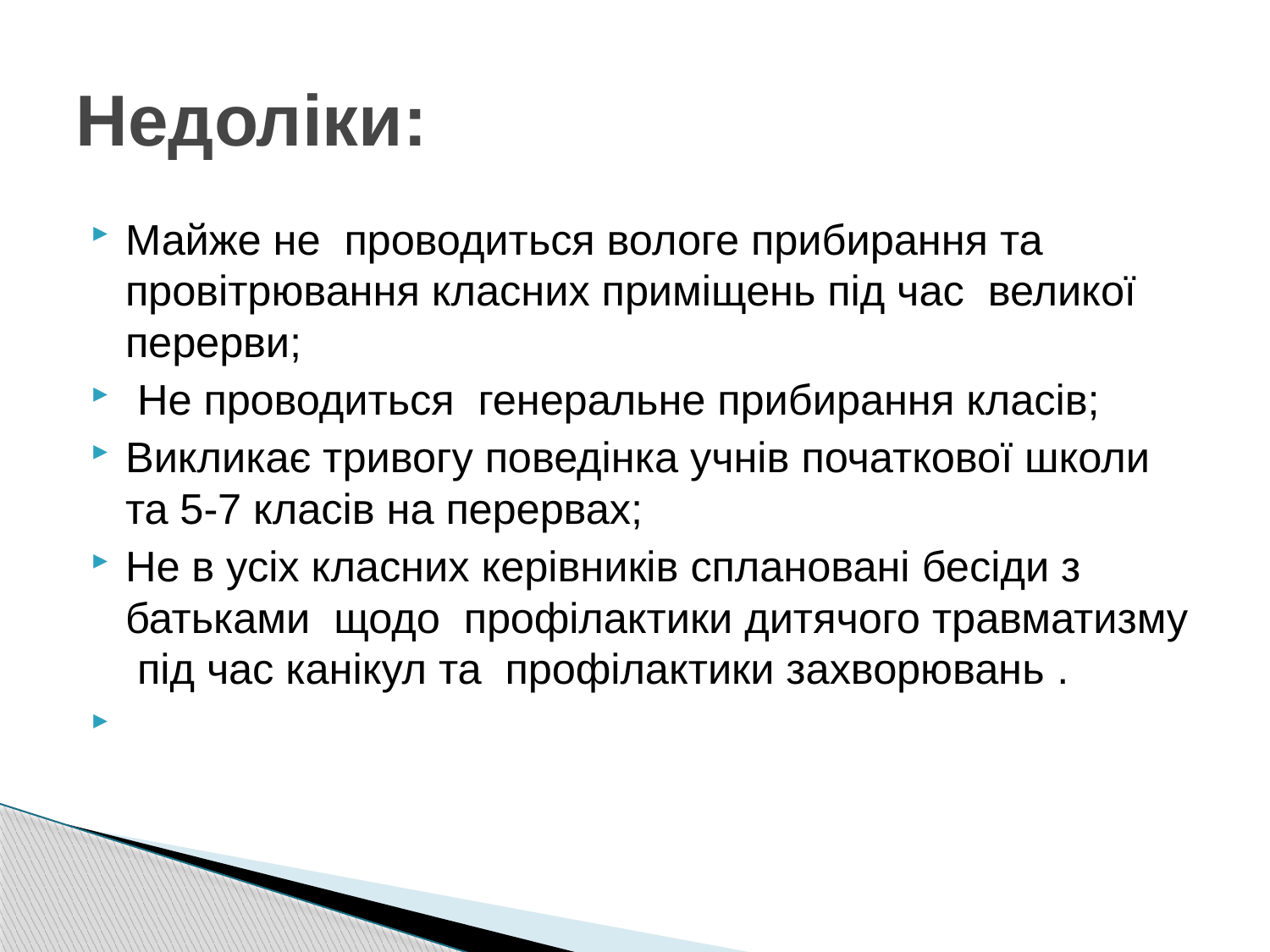

# Недоліки:
Майже не  проводиться вологе прибирання та провітрювання класних приміщень під час  великої перерви;
 Не проводиться  генеральне прибирання класів;
Викликає тривогу поведінка учнів початкової школи та 5-7 класів на перервах;
Не в усіх класних керівників сплановані бесіди з батьками  щодо  профілактики дитячого травматизму  під час канікул та  профілактики захворювань .